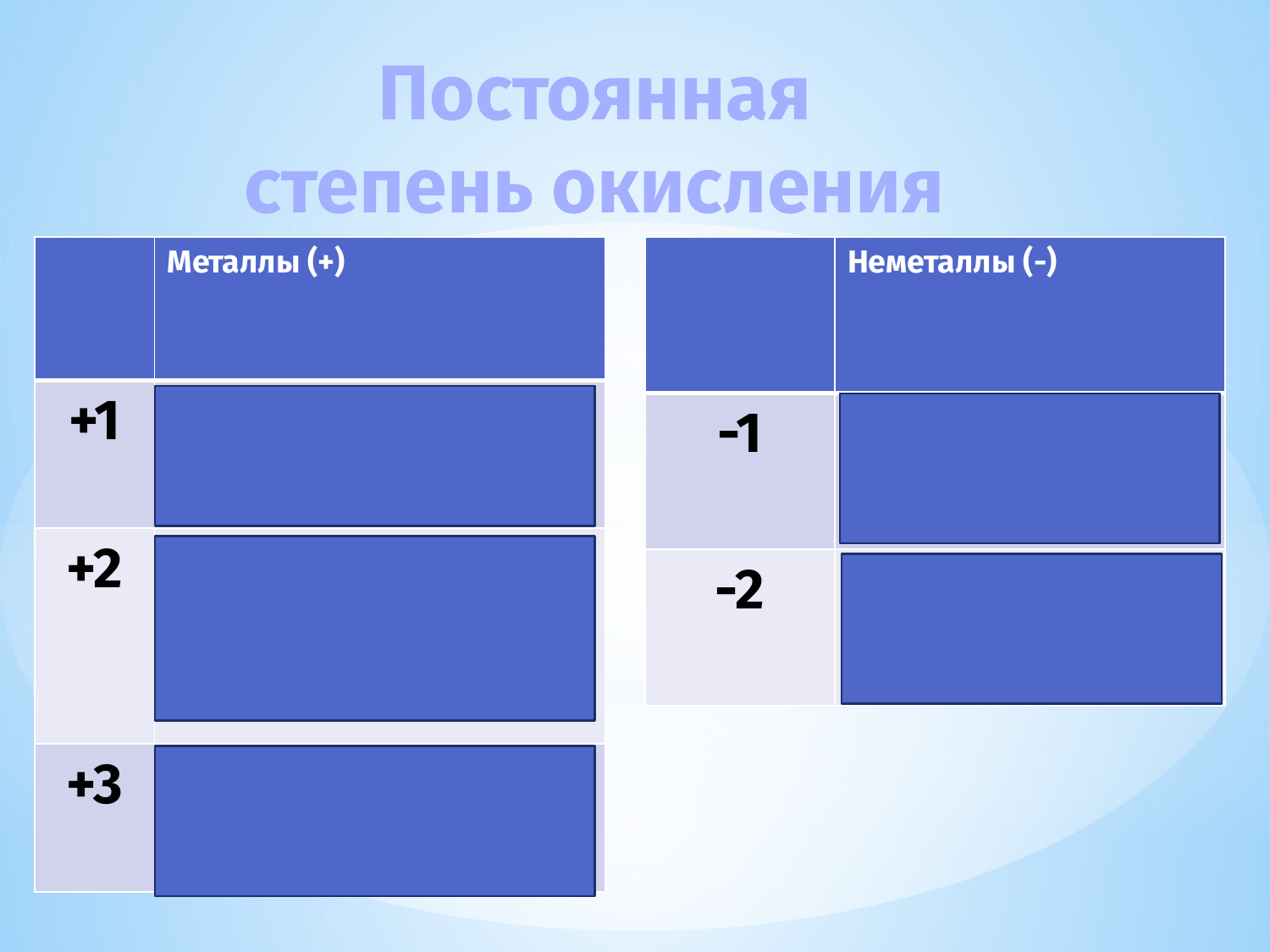

Постоянная степень окисления
|  | Металлы (+) |
| --- | --- |
| +1 | Li, Na, K, Rb, Cs, Ag |
| +2 | Be, Mg, Ca, Sr, Ba, Zn |
| +3 | Al |
|  | Неметаллы (-) |
| --- | --- |
| -1 | F |
| -2 | O |